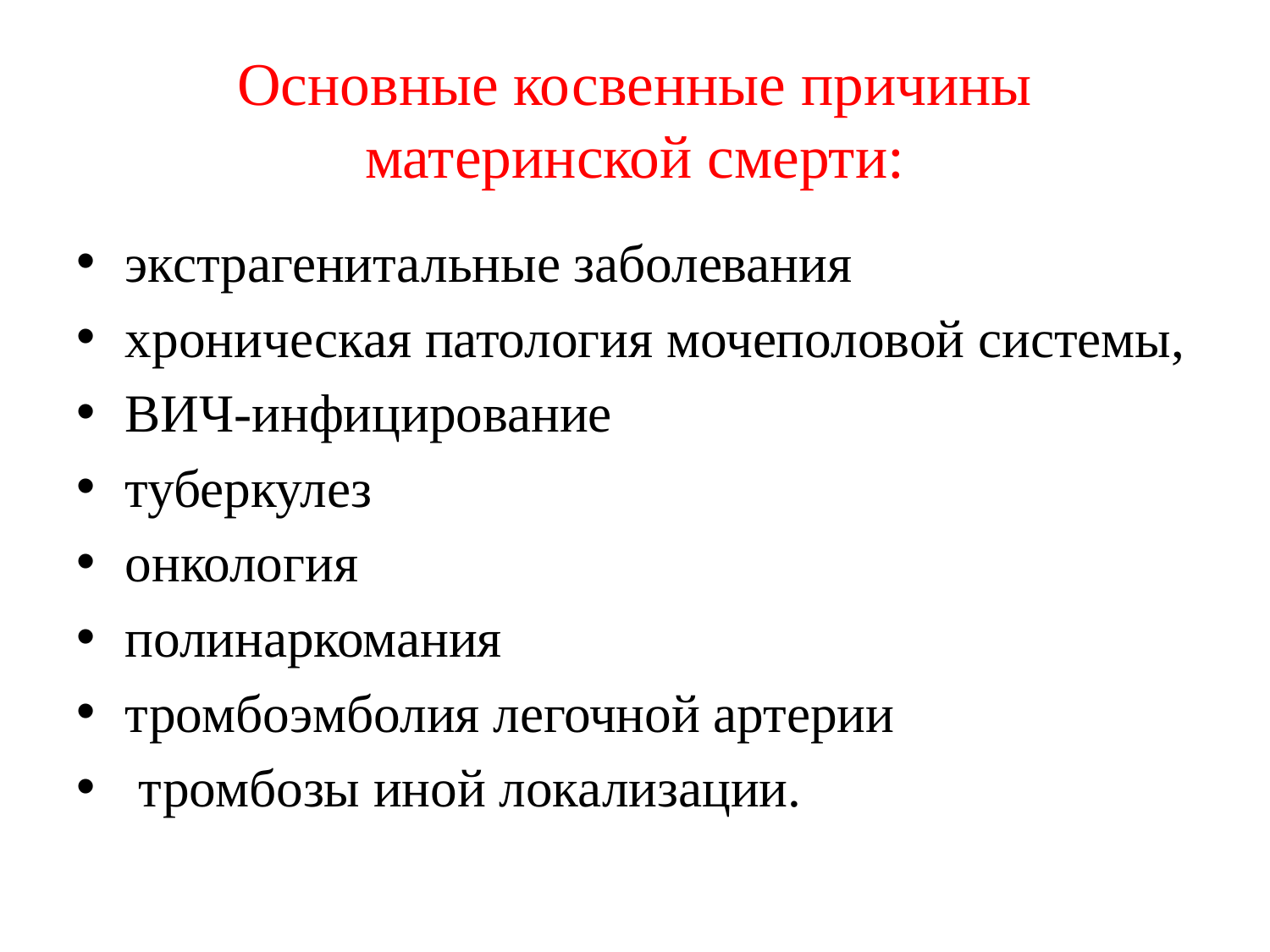

# Основные косвенные причины материнской смерти:
экстрагенитальные заболевания
хроническая патология мочеполовой системы,
ВИЧ-инфицирование
туберкулез
онкология
полинаркомания
тромбоэмболия легочной артерии
 тромбозы иной локализации.